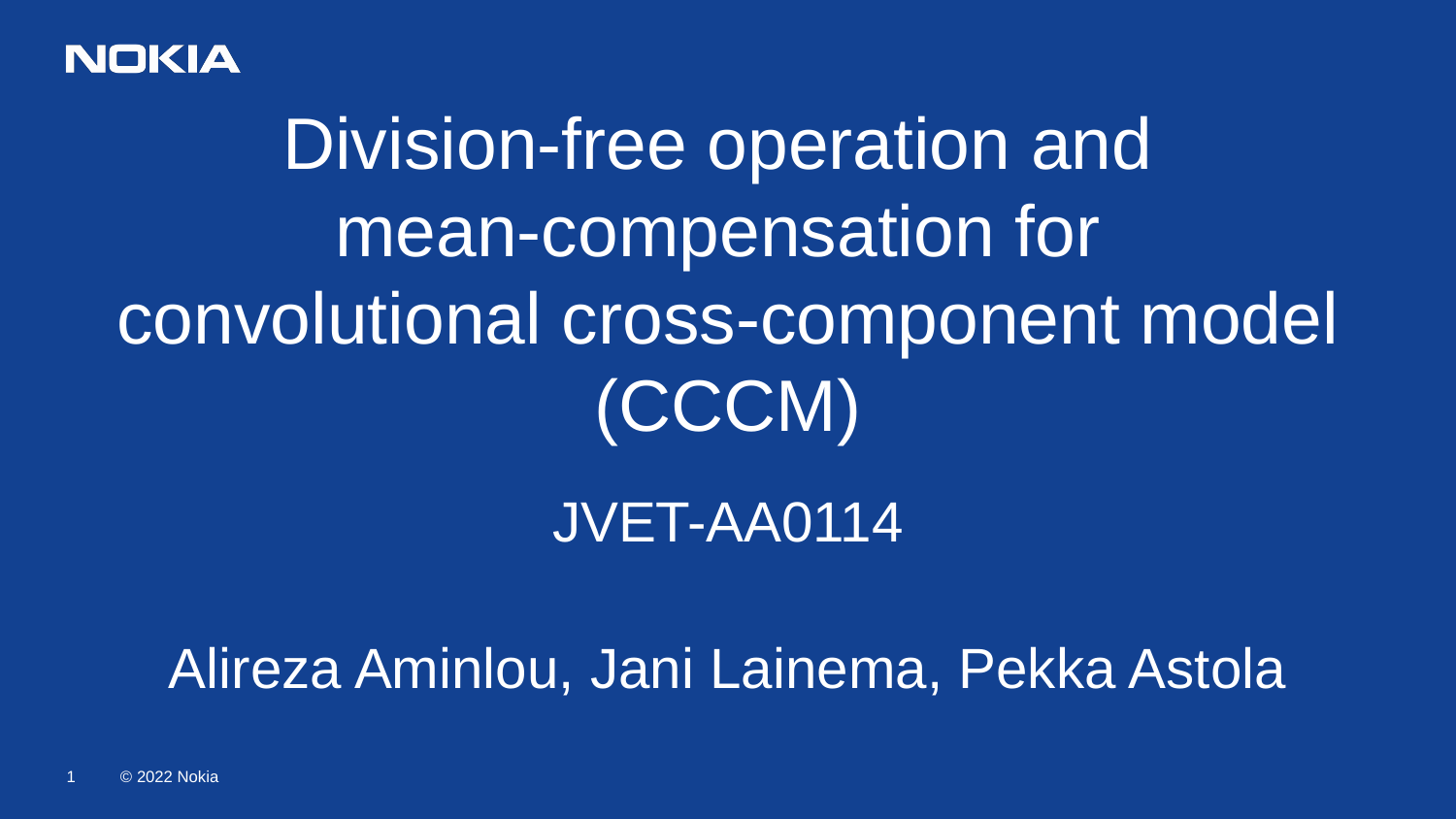

# Division-free operation and mean-compensation for convolutional cross-component model (CCCM)
JVET-AA0114

Alireza Aminlou, Jani Lainema, Pekka Astola